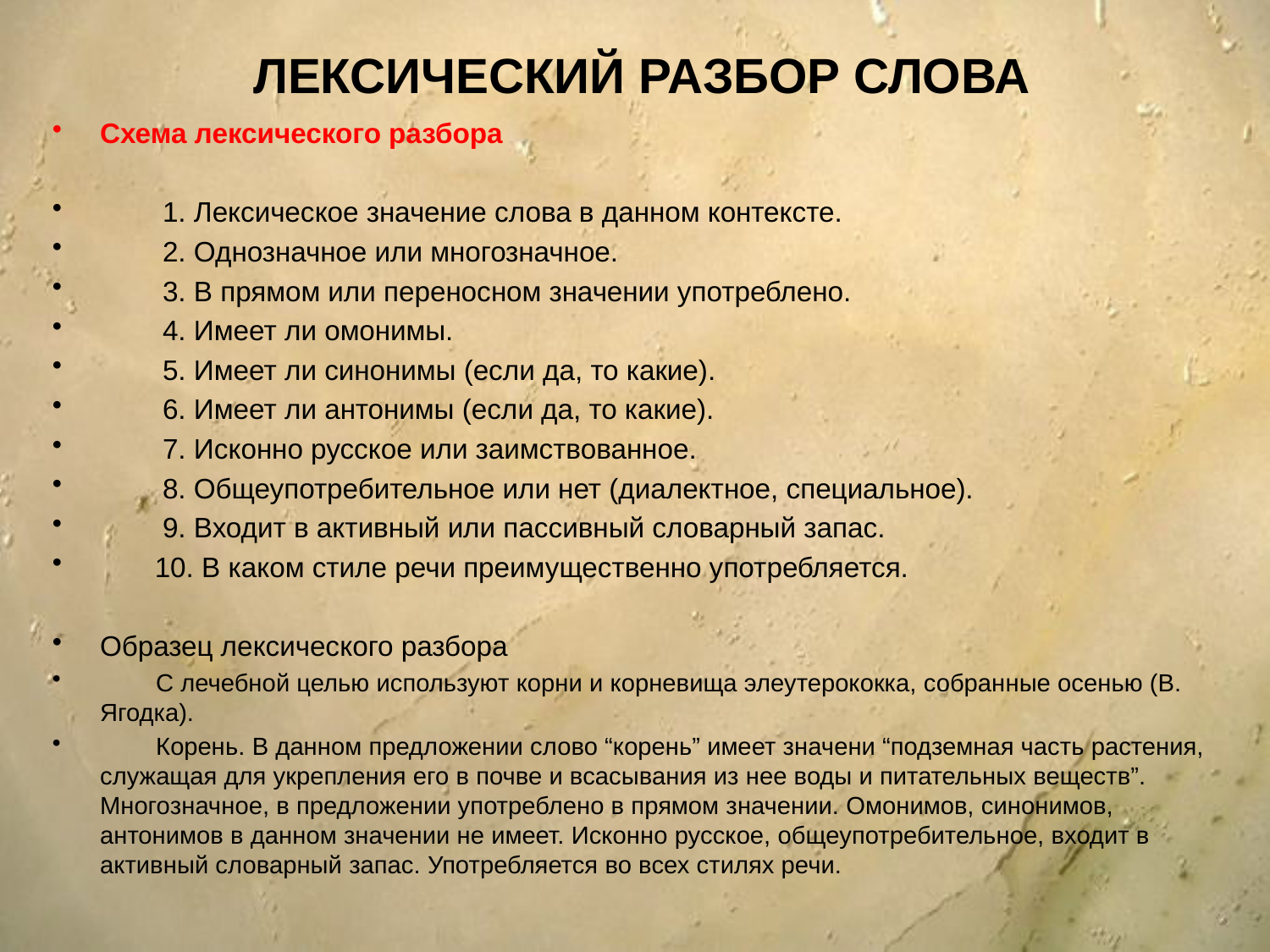

# ЛЕКСИЧЕСКИЙ РАЗБОР СЛОВА
Схема лексического разбора

        1. Лексическое значение слова в данном контексте.
        2. Однозначное или многозначное.
        3. В прямом или переносном значении употреблено.
        4. Имеет ли омонимы.
        5. Имеет ли синонимы (если да, то какие).
        6. Имеет ли антонимы (если да, то какие).
        7. Исконно русское или заимствованное.
        8. Общеупотребительное или нет (диалектное, специальное).
        9. Входит в активный или пассивный словарный запас.
       10. В каком стиле речи преимущественно употребляется.

Образец лексического разбора
        С лечебной целью используют корни и корневища элеутерококка, собранные осенью (В. Ягодка).
        Корень. В данном предложении слово “корень” имеет значени “подземная часть растения, служащая для укрепления его в почве и всасывания из нее воды и питательных веществ”. Многозначное, в предложении употреблено в прямом значении. Омонимов, синонимов, антонимов в данном значении не имеет. Исконно русское, общеупотребительное, входит в активный словарный запас. Употребляется во всех стилях речи.